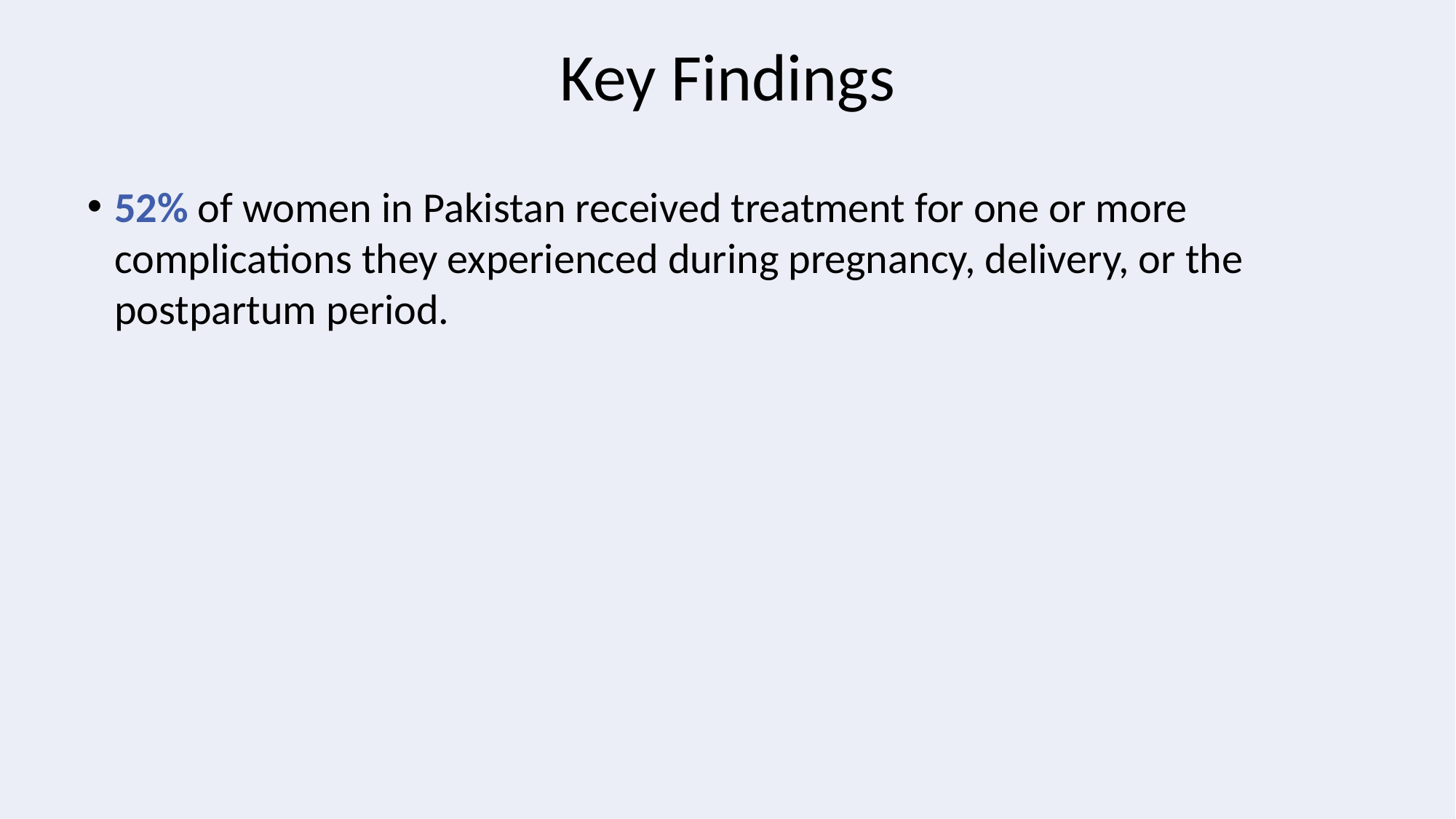

# Key Findings
52% of women in Pakistan received treatment for one or more complications they experienced during pregnancy, delivery, or the postpartum period.